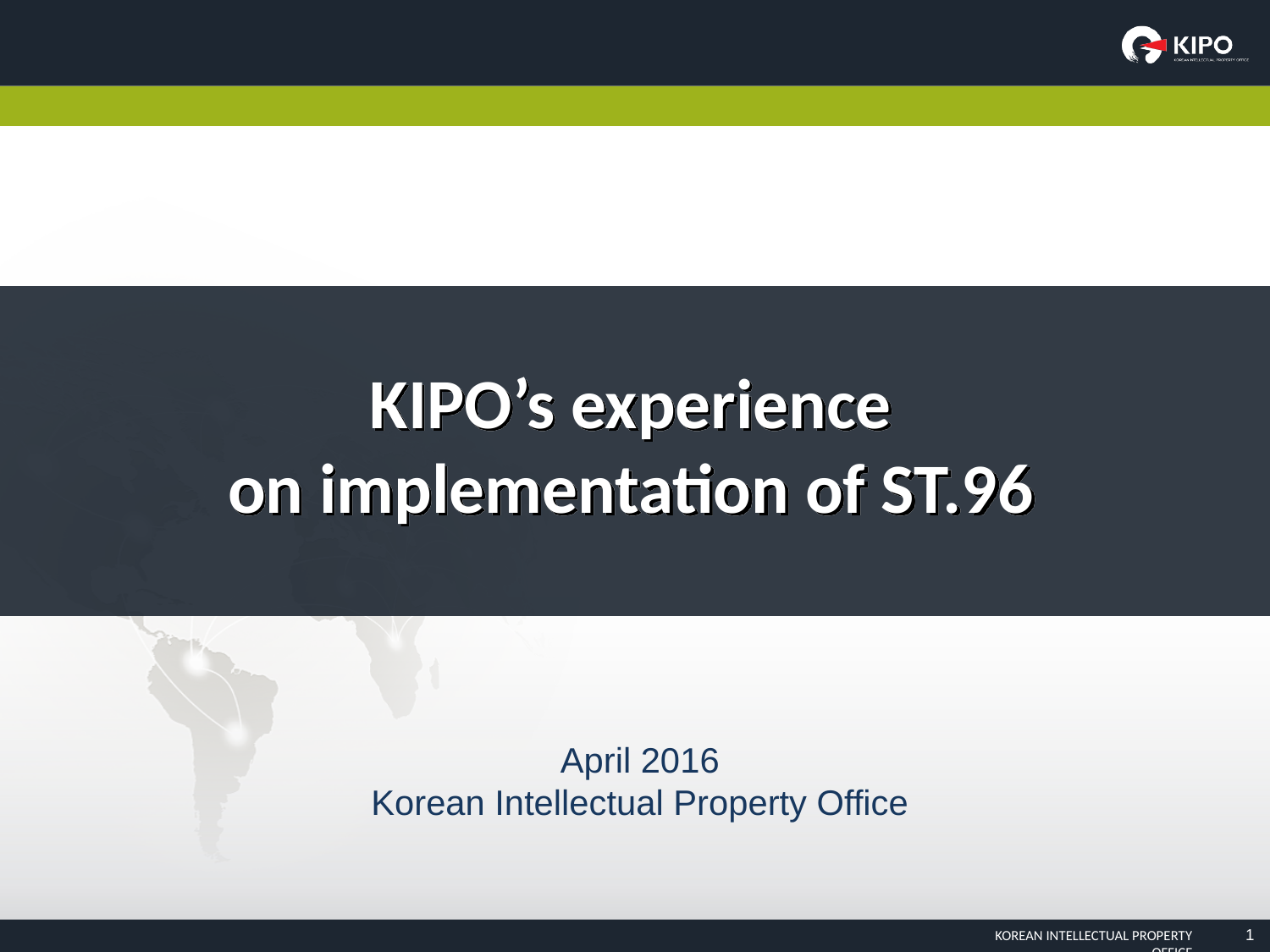

KIPO’s experience
on implementation of ST.96
April 2016
Korean Intellectual Property Office